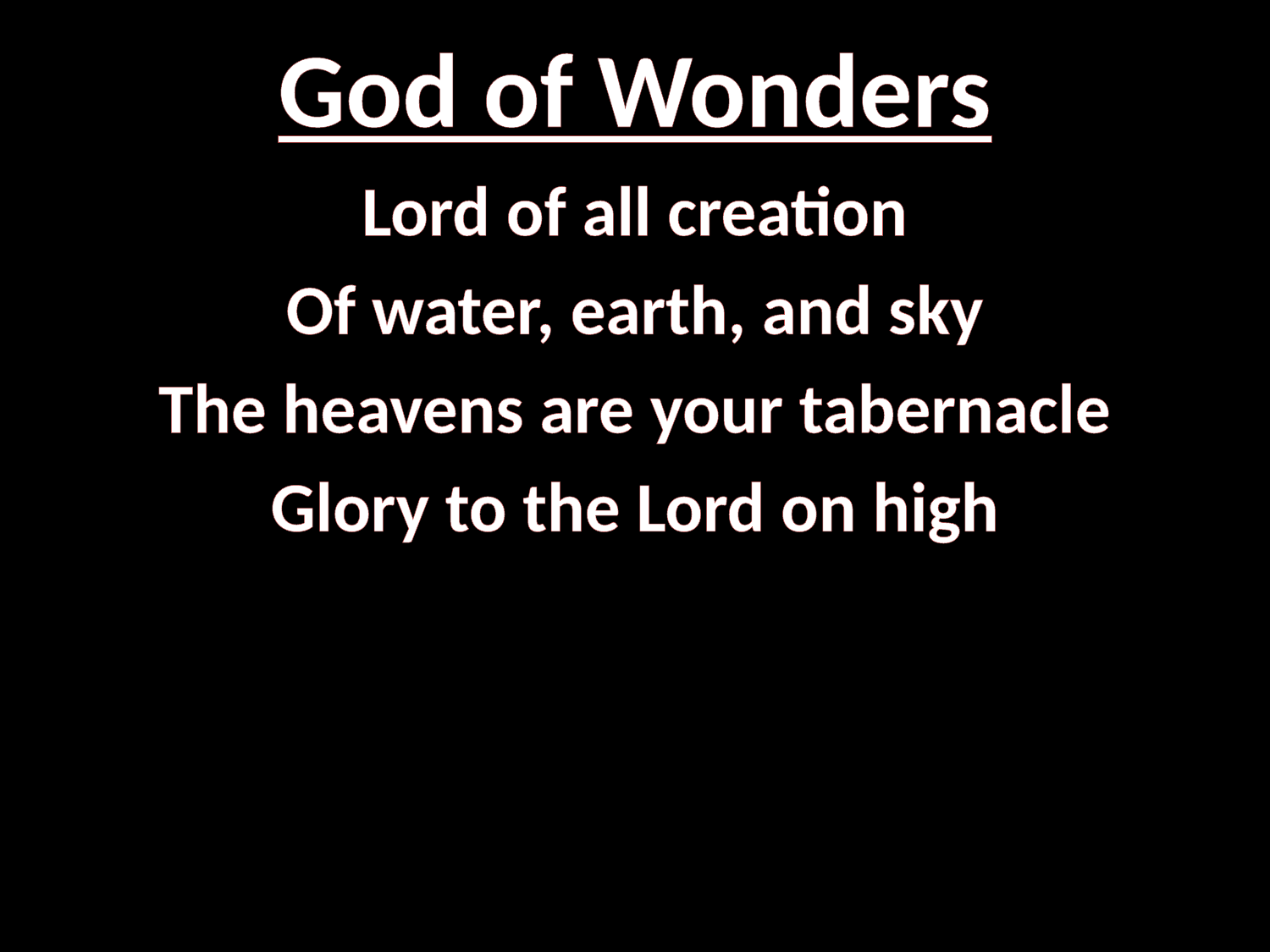

# God of Wonders
Lord of all creation
Of water, earth, and sky
The heavens are your tabernacle
Glory to the Lord on high